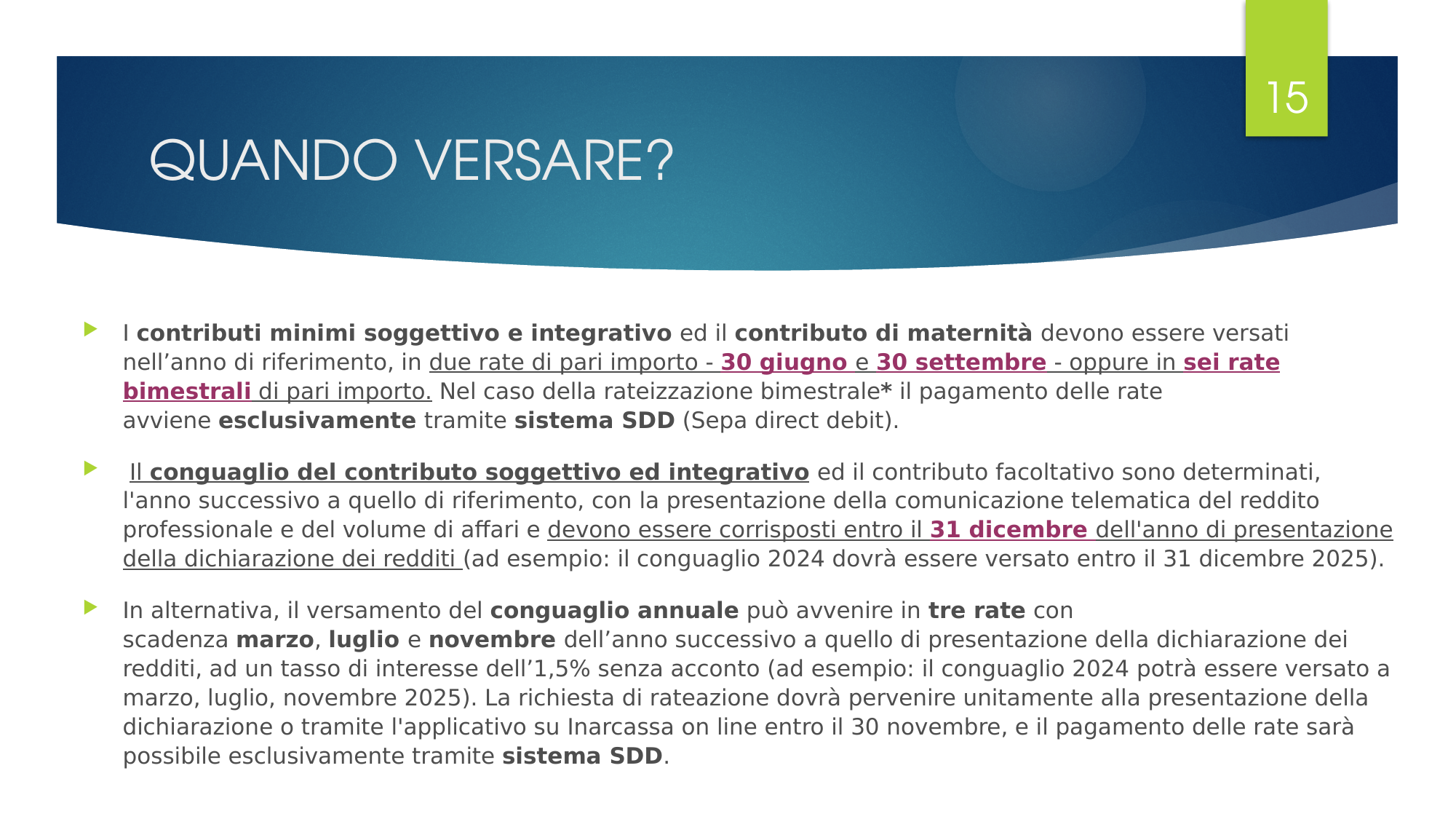

15
# QUANDO VERSARE?
I contributi minimi soggettivo e integrativo ed il contributo di maternità devono essere versati nell’anno di riferimento, in due rate di pari importo - 30 giugno e 30 settembre - oppure in sei rate bimestrali di pari importo. Nel caso della rateizzazione bimestrale* il pagamento delle rate avviene esclusivamente tramite sistema SDD (Sepa direct debit).
 Il conguaglio del contributo soggettivo ed integrativo ed il contributo facoltativo sono determinati, l'anno successivo a quello di riferimento, con la presentazione della comunicazione telematica del reddito professionale e del volume di affari e devono essere corrisposti entro il 31 dicembre dell'anno di presentazione della dichiarazione dei redditi (ad esempio: il conguaglio 2024 dovrà essere versato entro il 31 dicembre 2025).
In alternativa, il versamento del conguaglio annuale può avvenire in tre rate con scadenza marzo, luglio e novembre dell’anno successivo a quello di presentazione della dichiarazione dei redditi, ad un tasso di interesse dell’1,5% senza acconto (ad esempio: il conguaglio 2024 potrà essere versato a marzo, luglio, novembre 2025). La richiesta di rateazione dovrà pervenire unitamente alla presentazione della dichiarazione o tramite l'applicativo su Inarcassa on line entro il 30 novembre, e il pagamento delle rate sarà possibile esclusivamente tramite sistema SDD.